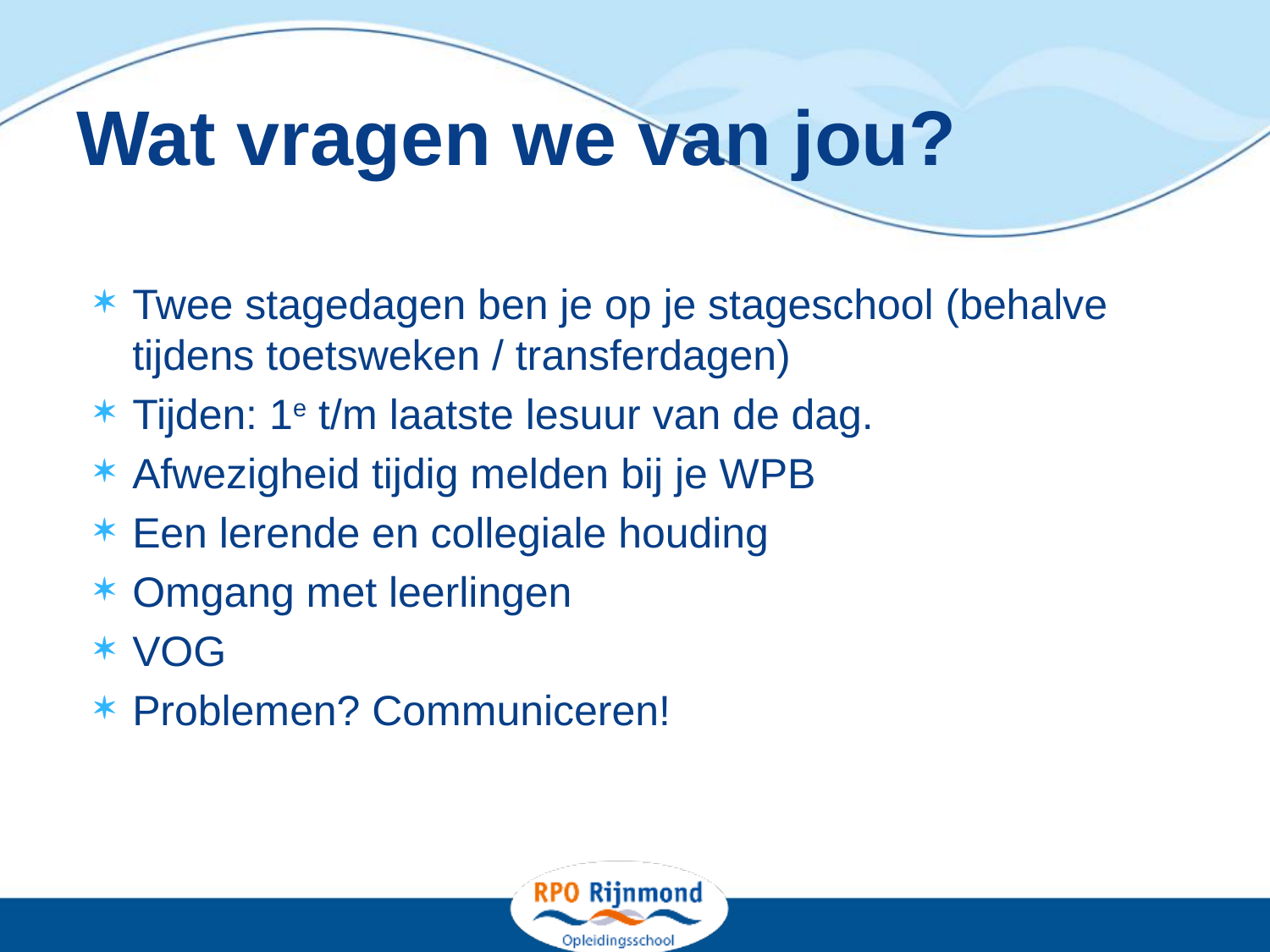

# Wat vragen we van jou?
Twee stagedagen ben je op je stageschool (behalve tijdens toetsweken / transferdagen)
Tijden: 1e t/m laatste lesuur van de dag.
Afwezigheid tijdig melden bij je WPB
Een lerende en collegiale houding
Omgang met leerlingen
VOG
Problemen? Communiceren!